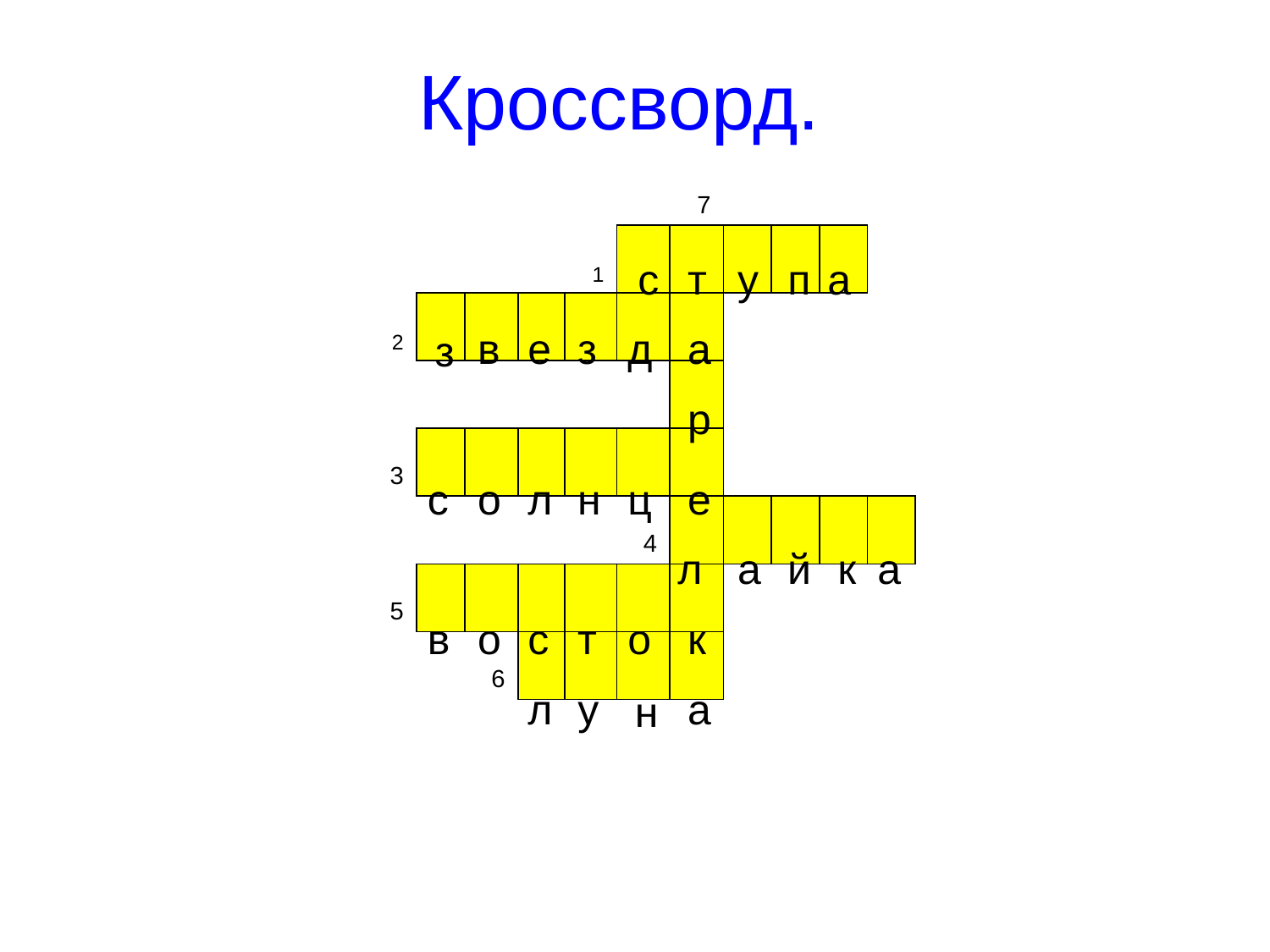

|  |  |  |  |  |  |  |  |  |  |  |  |  |
| --- | --- | --- | --- | --- | --- | --- | --- | --- | --- | --- | --- | --- |
|  |  |  |  |  |  |  |  |  |  |  |  |  |
|  |  |  |  |  |  |  |  |  |  |  |  |  |
|  |  |  |  |  |  |  |  |  |  |  |  |  |
|  |  |  |  |  |  |  | 7 |  |  |  |  |  |
|  |  |  |  |  | 1 |  |  |  |  |  |  |  |
|  | 2 |  |  |  |  |  |  |  |  |  |  |  |
|  |  |  |  |  |  |  |  |  |  |  |  |  |
|  | 3 |  |  |  |  |  |  |  |  |  |  |  |
|  |  |  |  |  |  | 4 |  |  |  |  |  |  |
|  | 5 |  |  |  |  |  |  |  |  |  |  |  |
|  |  |  | 6 |  |  |  |  |  |  |  |  |  |
|  |  |  |  |  |  |  |  |  |  |  |  |  |

|  |
| --- |
Кроссворд.
с
т
у
п
а

в
е
з
д
а
з
р
с
о
л
н
ц
е
л
а
й
к
а
в
о
с
т
о
к
л
у
а
н